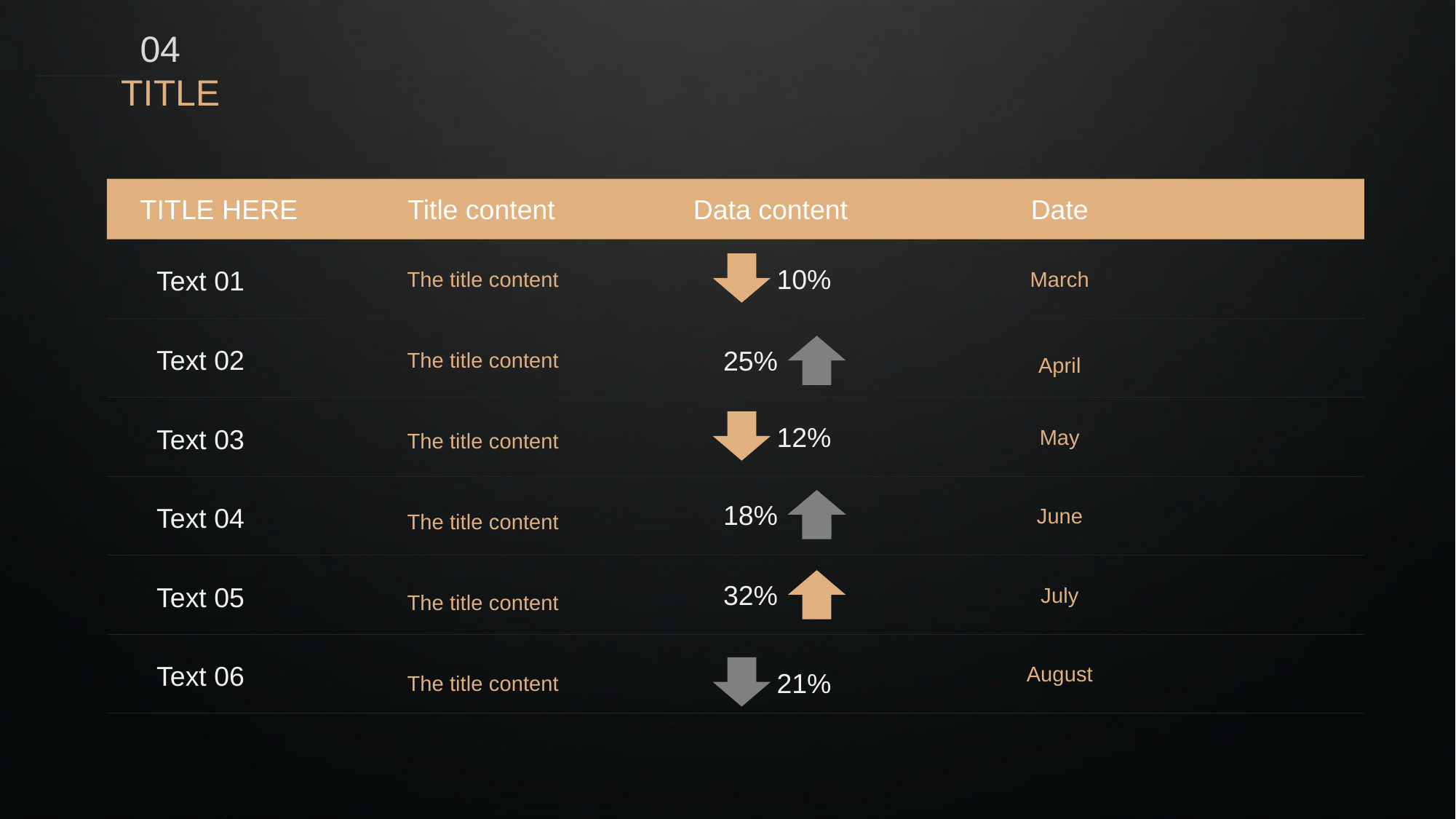

04   TITLE

TITLE HERE
Title content
Data content
Date

10%
Text 01
The title content
March

Text 02
25%
The title content
April

12%
Text 03
May
The title content

18%
Text 04
June
The title content

32%
Text 05
July
The title content

Text 06
August
21%
The title content